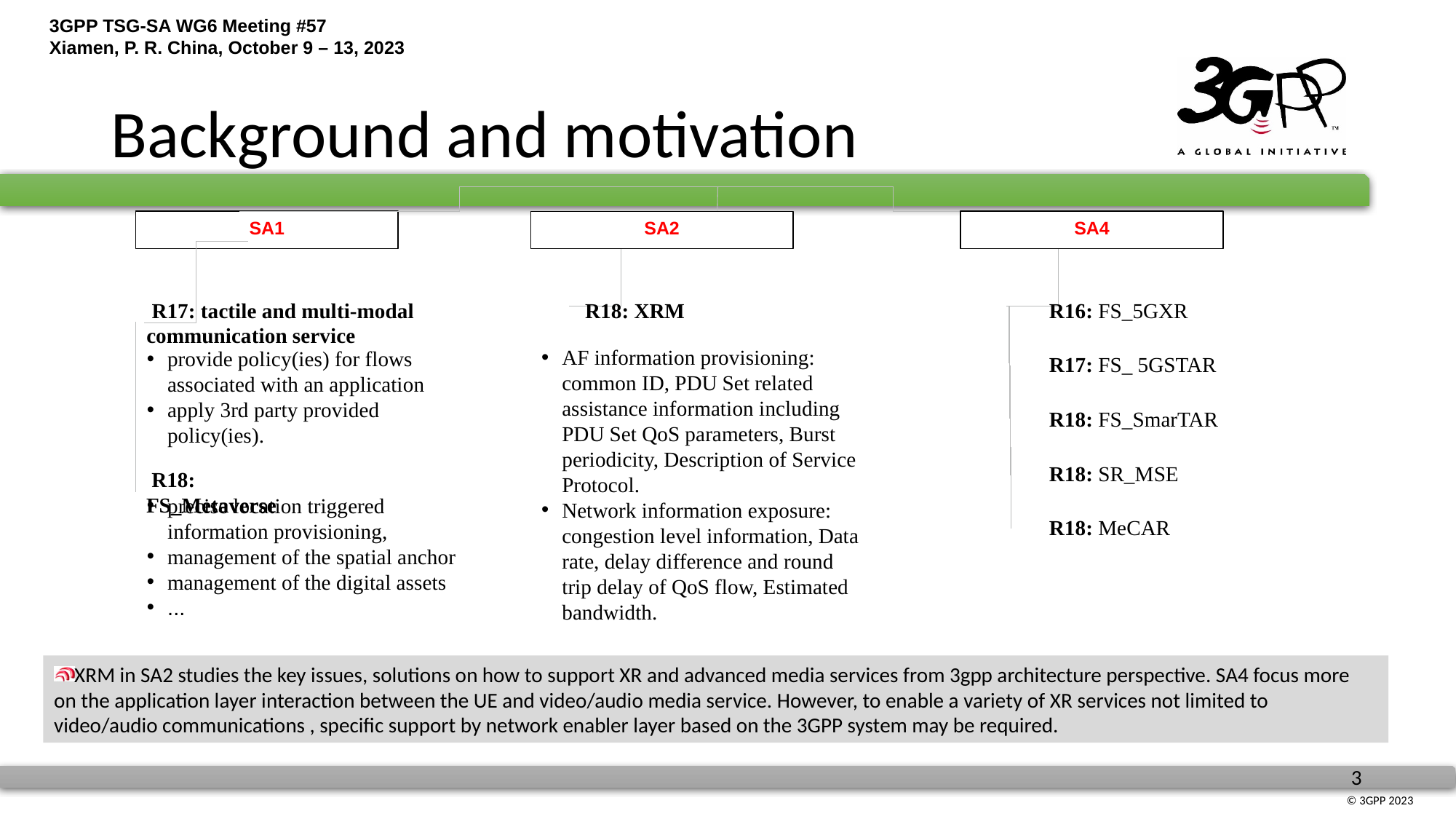

# Background and motivation

SA1

SA4

SA2
 R17: tactile and multi-modal communication service
 R18: XRM
 R16: FS_5GXR
AF information provisioning: common ID, PDU Set related assistance information including PDU Set QoS parameters, Burst periodicity, Description of Service Protocol.
Network information exposure: congestion level information, Data rate, delay difference and round trip delay of QoS flow, Estimated bandwidth.
provide policy(ies) for flows associated with an application
apply 3rd party provided policy(ies).
 R17: FS_ 5GSTAR
 R18: FS_SmarTAR
 R18: SR_MSE
 R18: FS_Metaverse
precise location triggered information provisioning,
management of the spatial anchor
management of the digital assets
...
 R18: MeCAR
XRM in SA2 studies the key issues, solutions on how to support XR and advanced media services from 3gpp architecture perspective. SA4 focus more on the application layer interaction between the UE and video/audio media service. However, to enable a variety of XR services not limited to video/audio communications , specific support by network enabler layer based on the 3GPP system may be required.